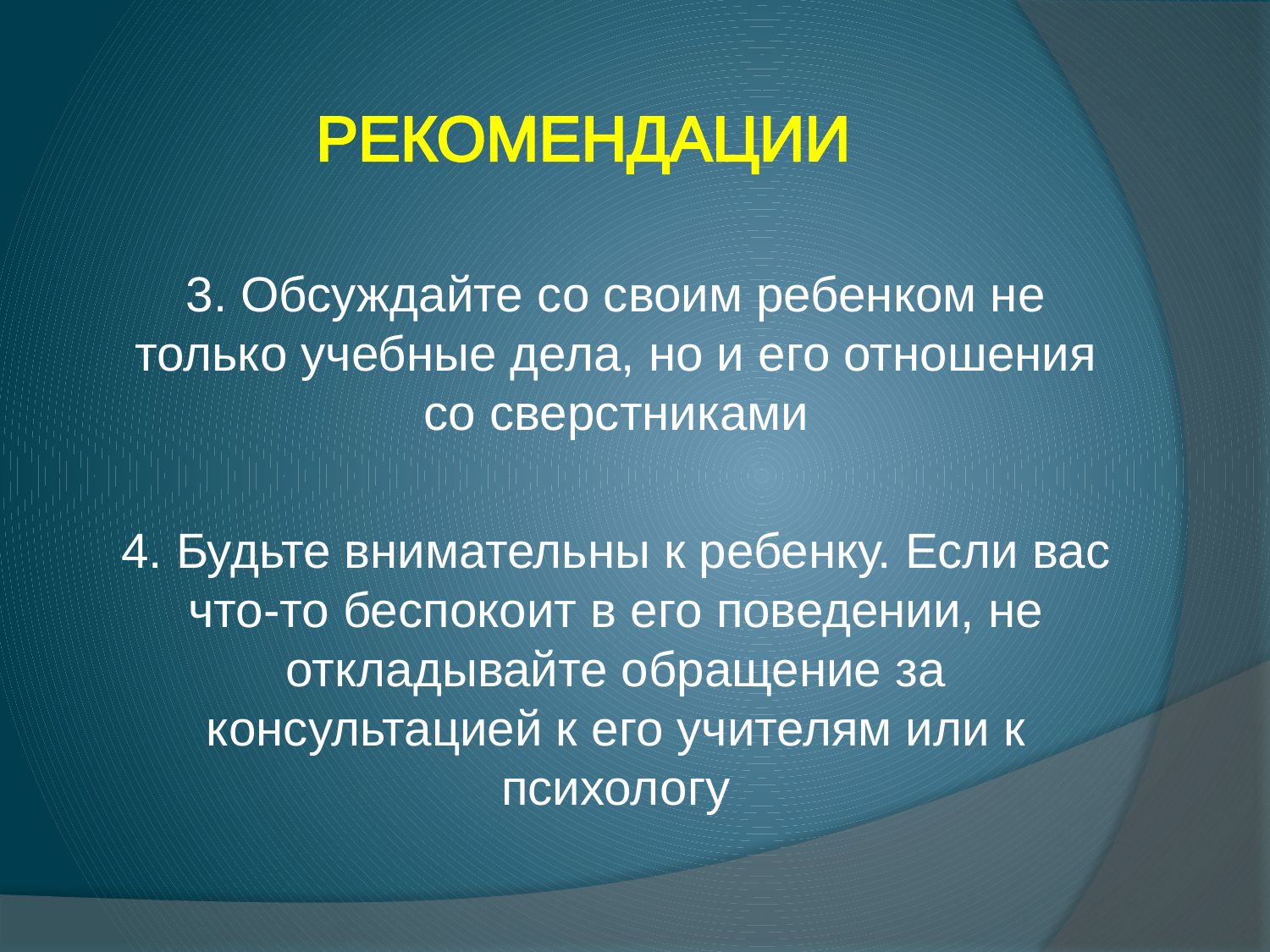

# РЕКОМЕНДАЦИИ
3. Обсуждайте со своим ребенком не только учебные дела, но и его отношения со сверстниками

4. Будьте внимательны к ребенку. Если вас что-то беспокоит в его поведении, не откладывайте обращение за консультацией к его учителям или к психологу